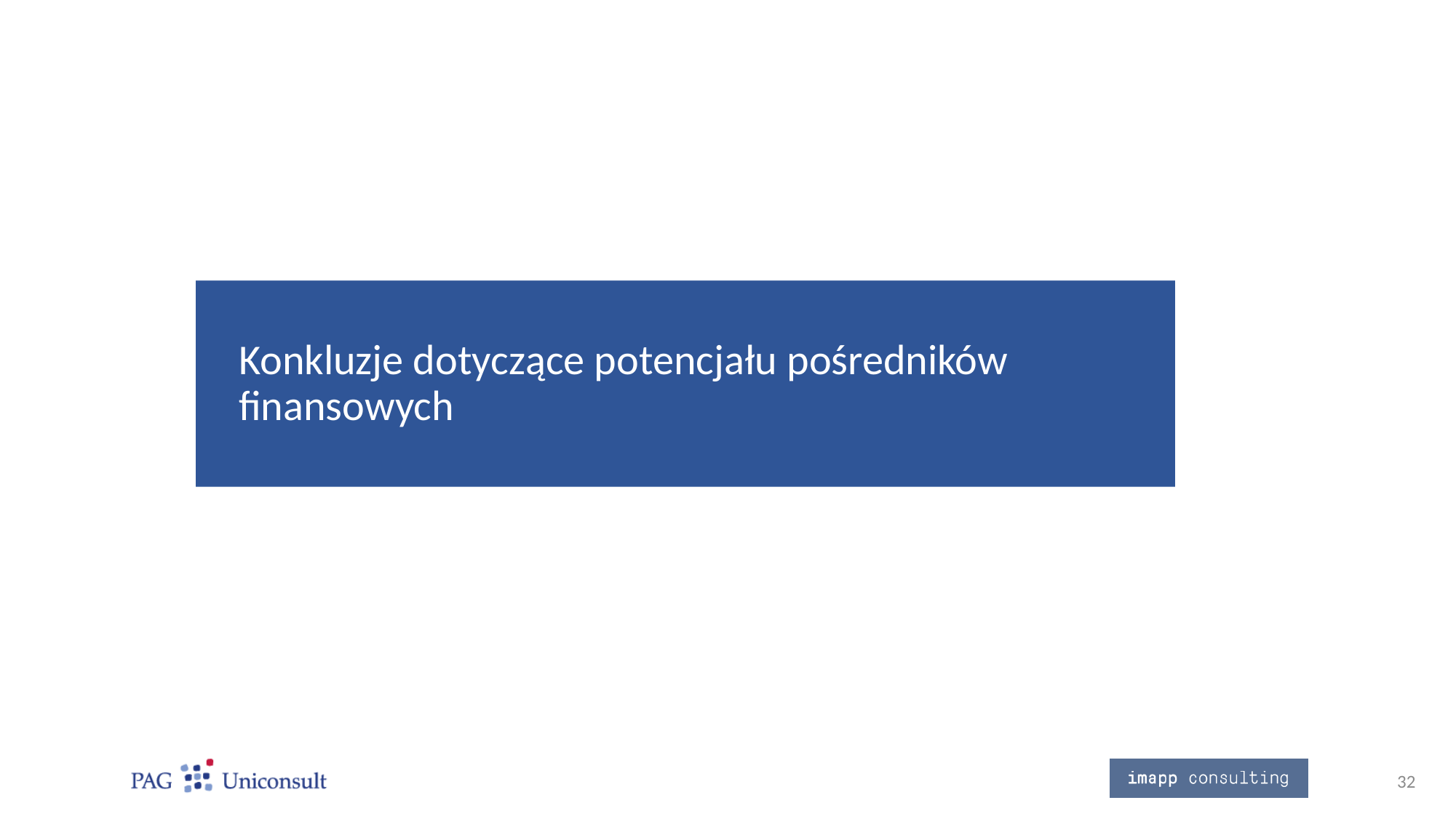

# Konkluzje dotyczące potencjału pośredników finansowych
32